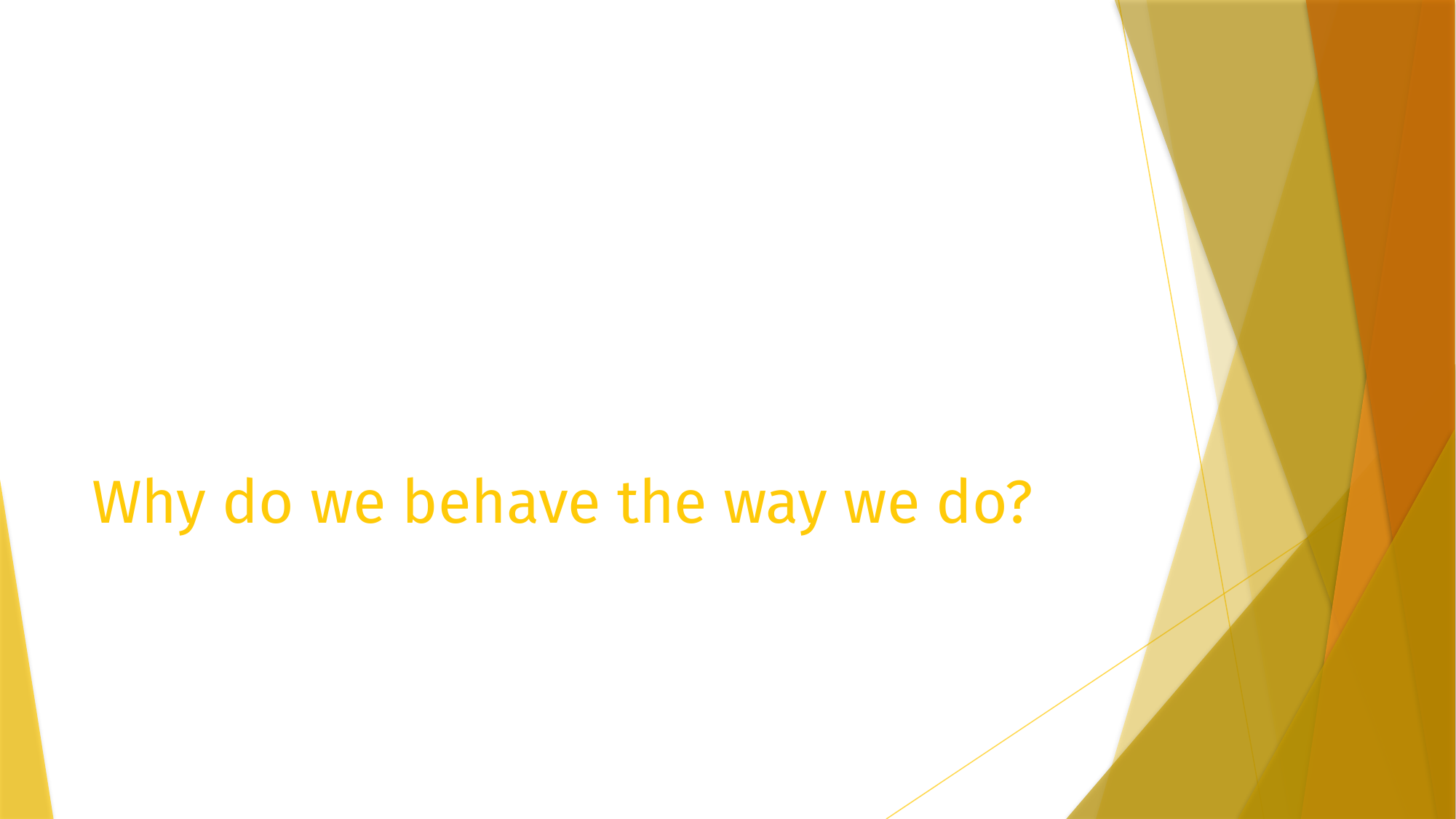

# Why do we behave the way we do?